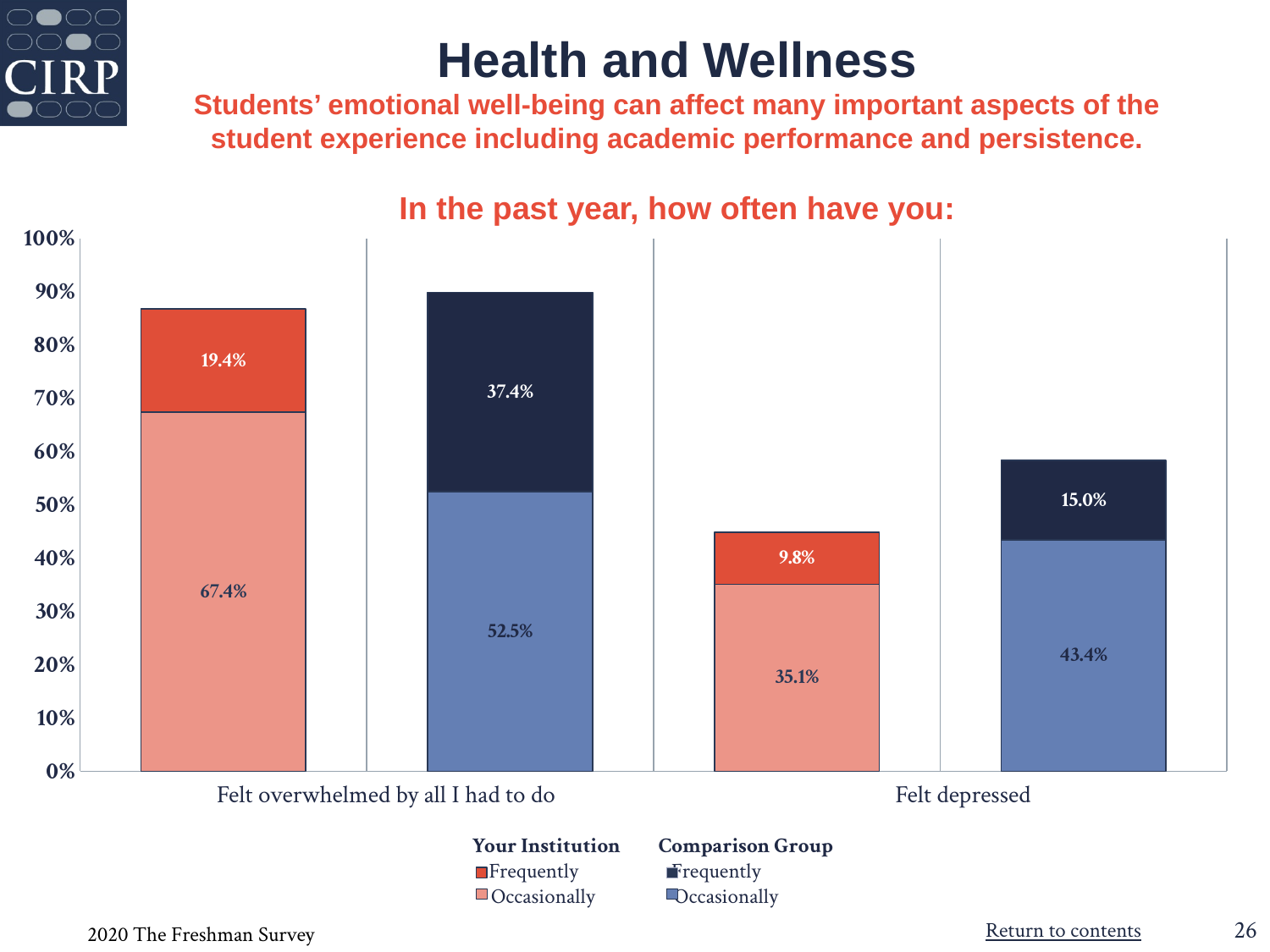

# Health and Wellness Students’ emotional well-being can affect many important aspects of the student experience including academic performance and persistence. In the past year, how often have you:

### Chart

| Category | Occasionally | Frequently |
|---|---|---|
| Your Institution | 0.674 | 0.194 |
| Comparison Group | 0.525 | 0.374 |
| Your Institution | 0.351 | 0.098 |
| Comparison Group | 0.434 | 0.15 |
Felt overwhelmed by all I had to do
Felt depressed
 Your Institution         Comparison Group
     Frequently                    Frequently
     Occasionally                 Occasionally

2020 The Freshman Survey

Return to contents
26